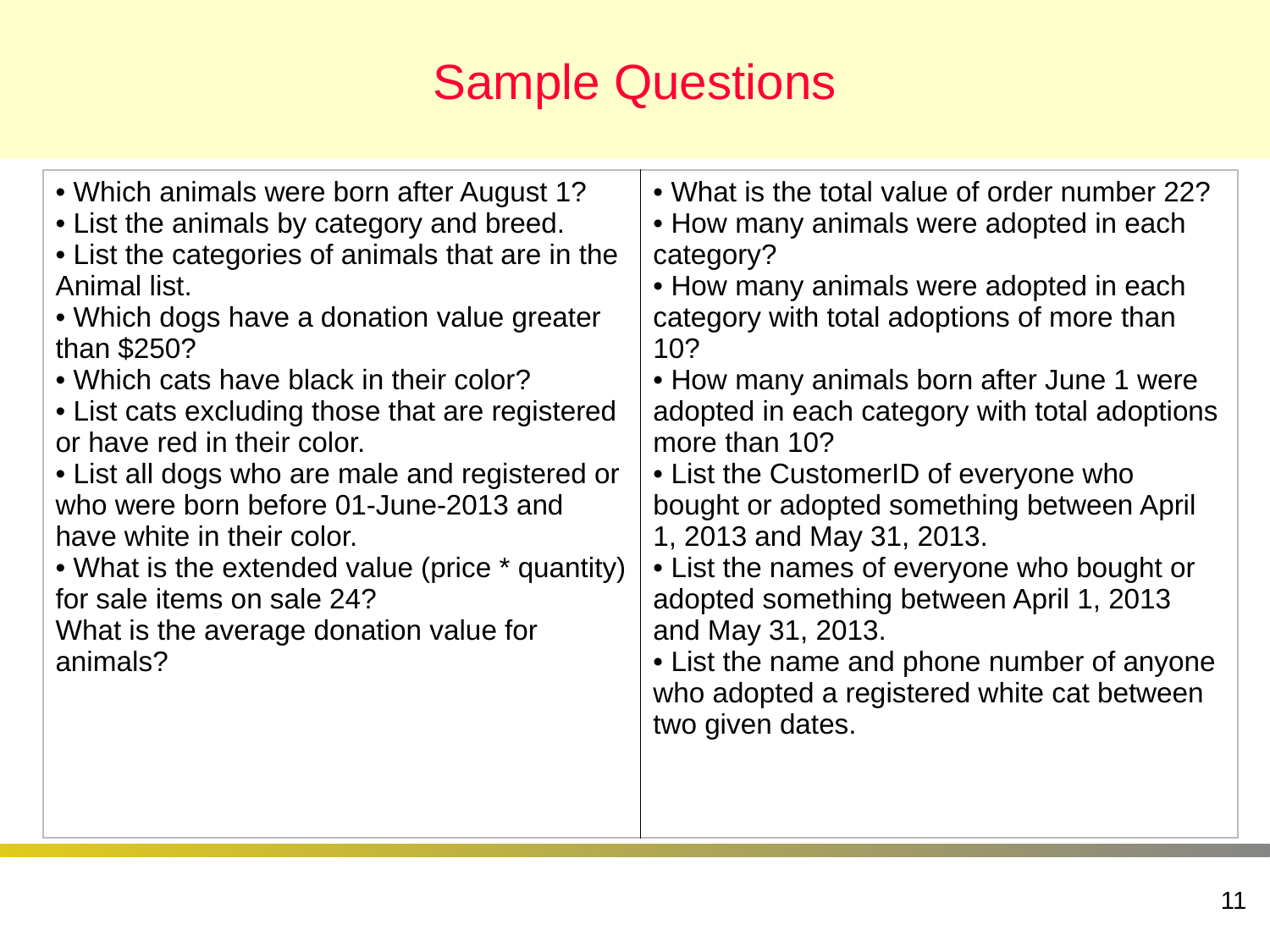

# Sample Questions
| Which animals were born after August 1? List the animals by category and breed. List the categories of animals that are in the Animal list. Which dogs have a donation value greater than $250? Which cats have black in their color? List cats excluding those that are registered or have red in their color. List all dogs who are male and registered or who were born before 01-June-2013 and have white in their color. What is the extended value (price \* quantity) for sale items on sale 24? What is the average donation value for animals? | What is the total value of order number 22? How many animals were adopted in each category? How many animals were adopted in each category with total adoptions of more than 10? How many animals born after June 1 were adopted in each category with total adoptions more than 10? List the CustomerID of everyone who bought or adopted something between April 1, 2013 and May 31, 2013. List the names of everyone who bought or adopted something between April 1, 2013 and May 31, 2013. List the name and phone number of anyone who adopted a registered white cat between two given dates. |
| --- | --- |
11